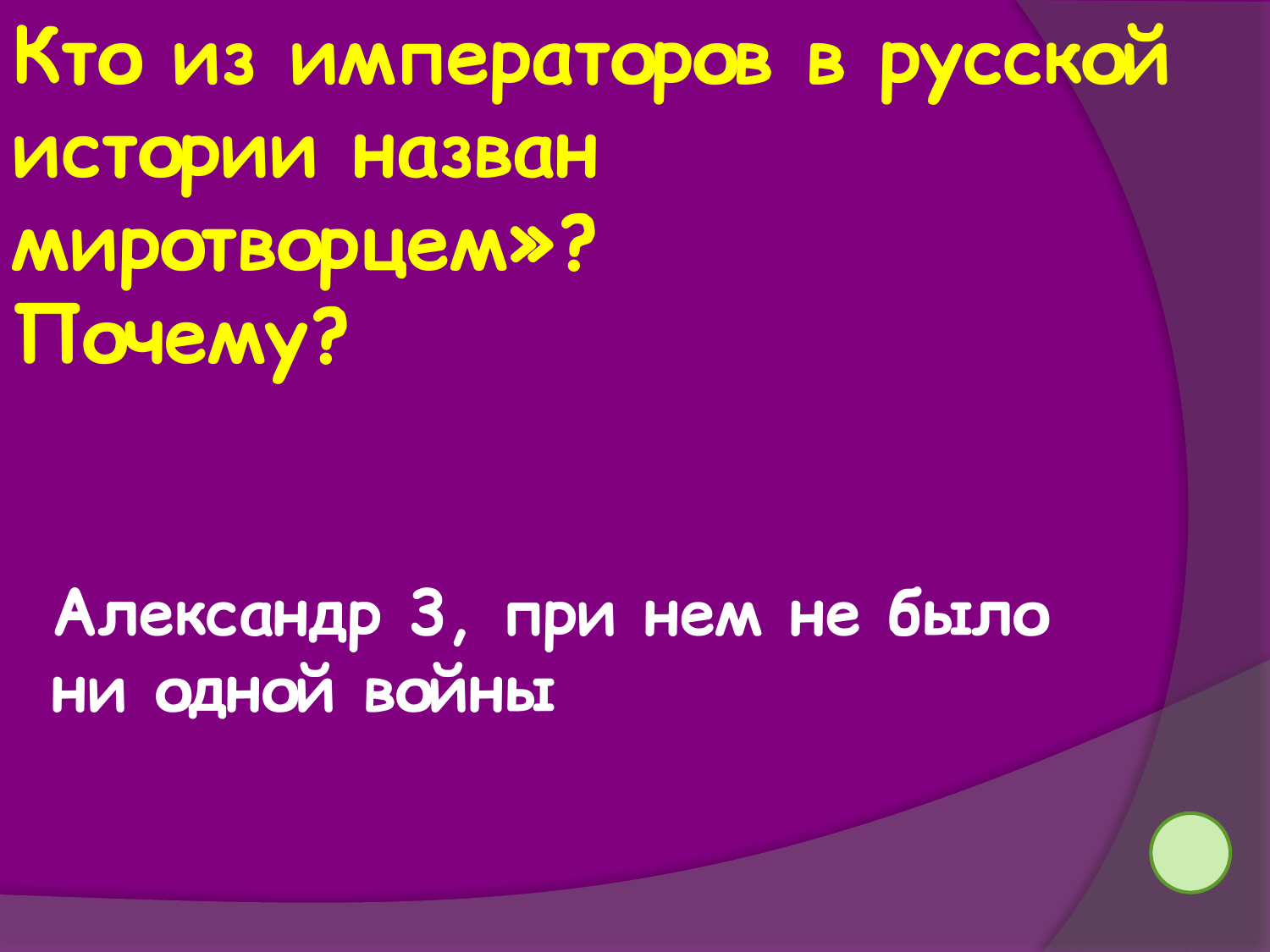

Кто из императоров в русской истории назван миротворцем»?
Почему?
Александр 3, при нем не было  ни одной войны